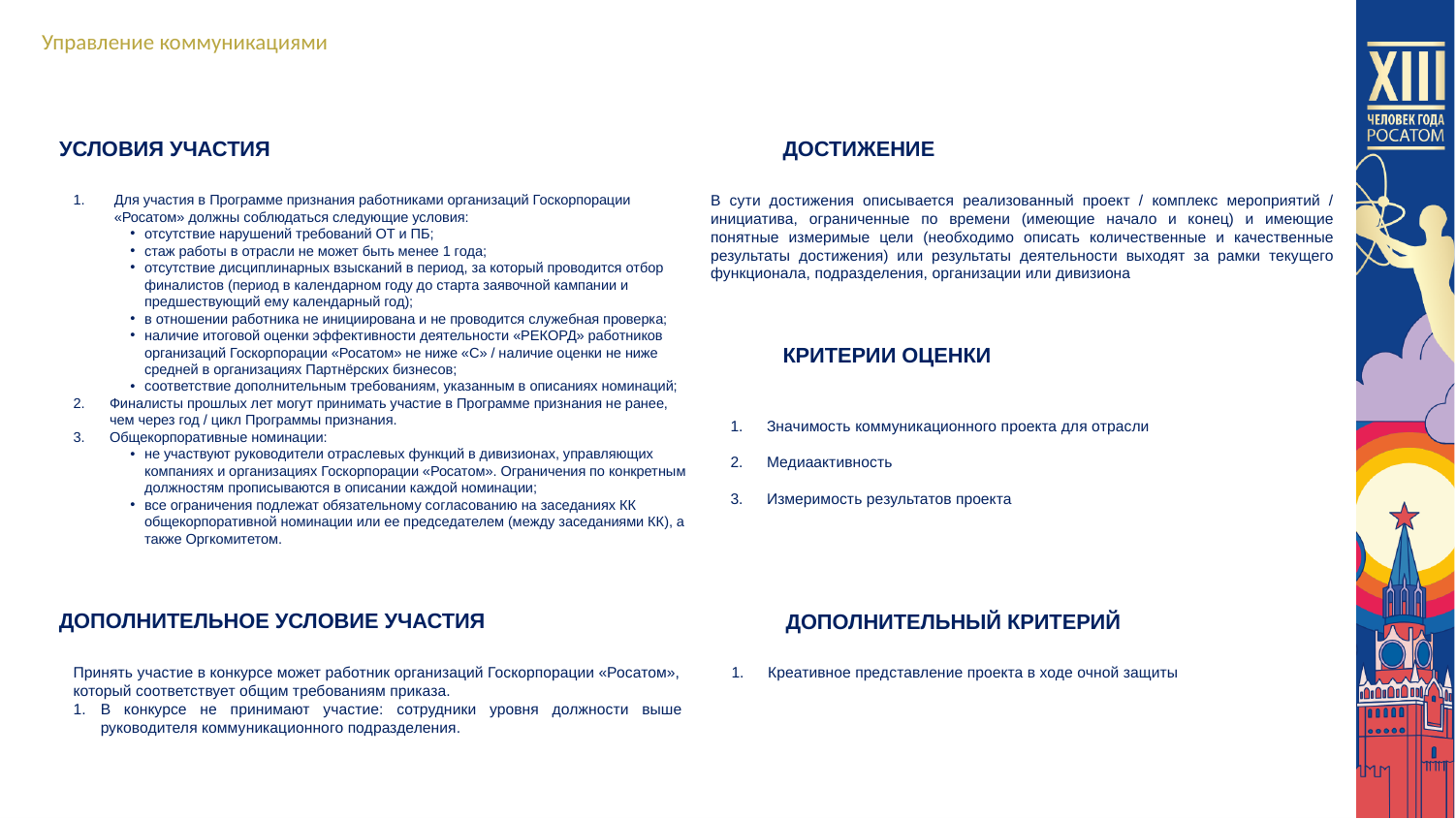

Управление коммуникациями
ДОСТИЖЕНИЕ
УСЛОВИЯ УЧАСТИЯ
Для участия в Программе признания работниками организаций Госкорпорации «Росатом» должны соблюдаться следующие условия:
отсутствие нарушений требований ОТ и ПБ;
стаж работы в отрасли не может быть менее 1 года;
отсутствие дисциплинарных взысканий в период, за который проводится отбор финалистов (период в календарном году до старта заявочной кампании и предшествующий ему календарный год);
в отношении работника не инициирована и не проводится служебная проверка;
наличие итоговой оценки эффективности деятельности «РЕКОРД» работников организаций Госкорпорации «Росатом» не ниже «С» / наличие оценки не ниже средней в организациях Партнёрских бизнесов;
соответствие дополнительным требованиям, указанным в описаниях номинаций;
Финалисты прошлых лет могут принимать участие в Программе признания не ранее, чем через год / цикл Программы признания.
Общекорпоративные номинации:
не участвуют руководители отраслевых функций в дивизионах, управляющих компаниях и организациях Госкорпорации «Росатом». Ограничения по конкретным должностям прописываются в описании каждой номинации;
все ограничения подлежат обязательному согласованию на заседаниях КК общекорпоративной номинации или ее председателем (между заседаниями КК), а также Оргкомитетом.
В сути достижения описывается реализованный проект / комплекс мероприятий / инициатива, ограниченные по времени (имеющие начало и конец) и имеющие понятные измеримые цели (необходимо описать количественные и качественные результаты достижения) или результаты деятельности выходят за рамки текущего функционала, подразделения, организации или дивизиона
КРИТЕРИИ ОЦЕНКИ
Значимость коммуникационного проекта для отрасли

Медиаактивность

Измеримость результатов проекта
ДОПОЛНИТЕЛЬНОЕ УСЛОВИЕ УЧАСТИЯ
ДОПОЛНИТЕЛЬНЫЙ КРИТЕРИЙ
Принять участие в конкурсе может работник организаций Госкорпорации «Росатом», который соответствует общим требованиям приказа.
В конкурсе не принимают участие: сотрудники уровня должности выше руководителя коммуникационного подразделения.
Креативное представление проекта в ходе очной защиты